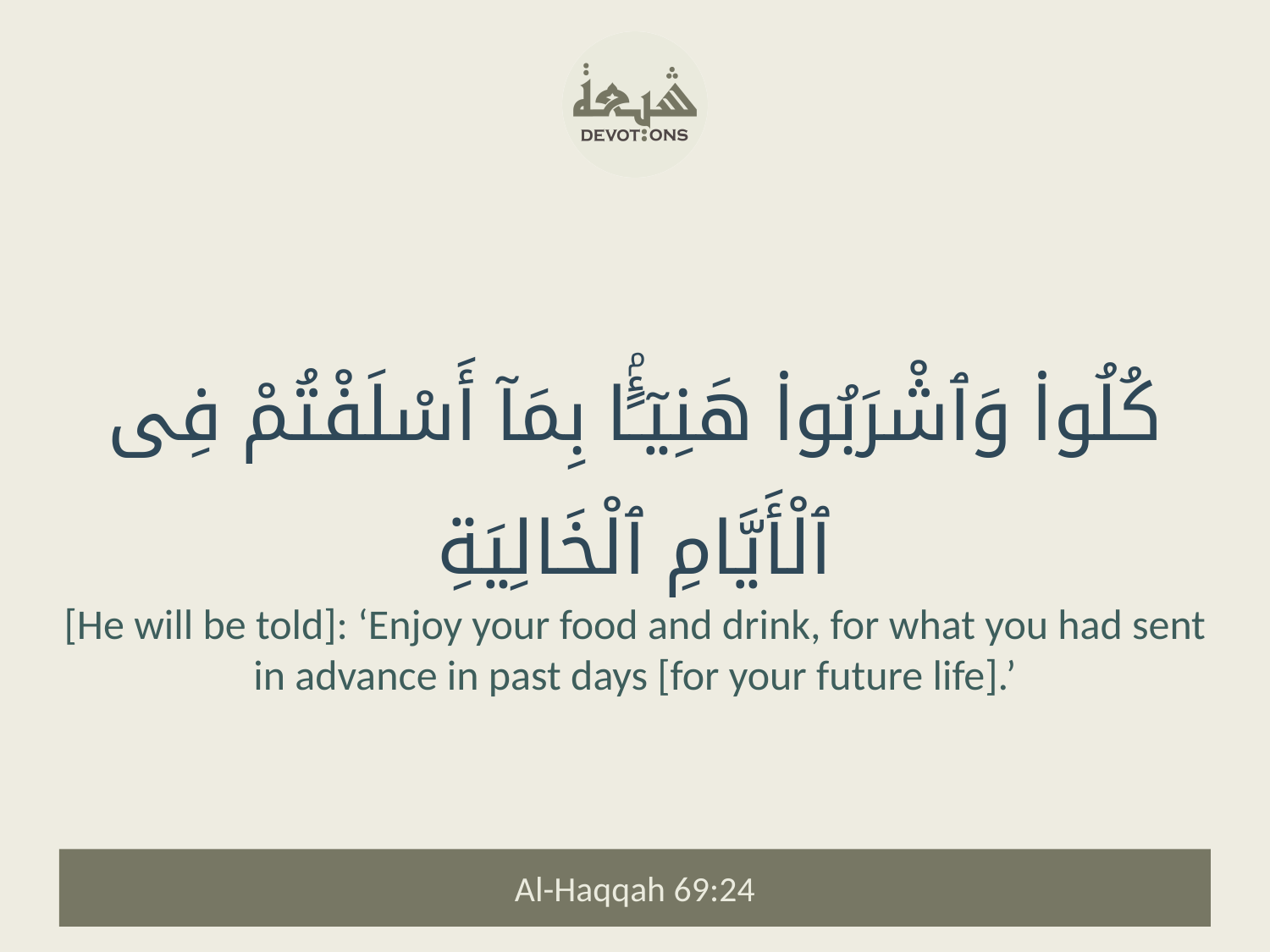

كُلُوا۟ وَٱشْرَبُوا۟ هَنِيٓـًٔۢا بِمَآ أَسْلَفْتُمْ فِى ٱلْأَيَّامِ ٱلْخَالِيَةِ
[He will be told]: ‘Enjoy your food and drink, for what you had sent in advance in past days [for your future life].’
Al-Haqqah 69:24